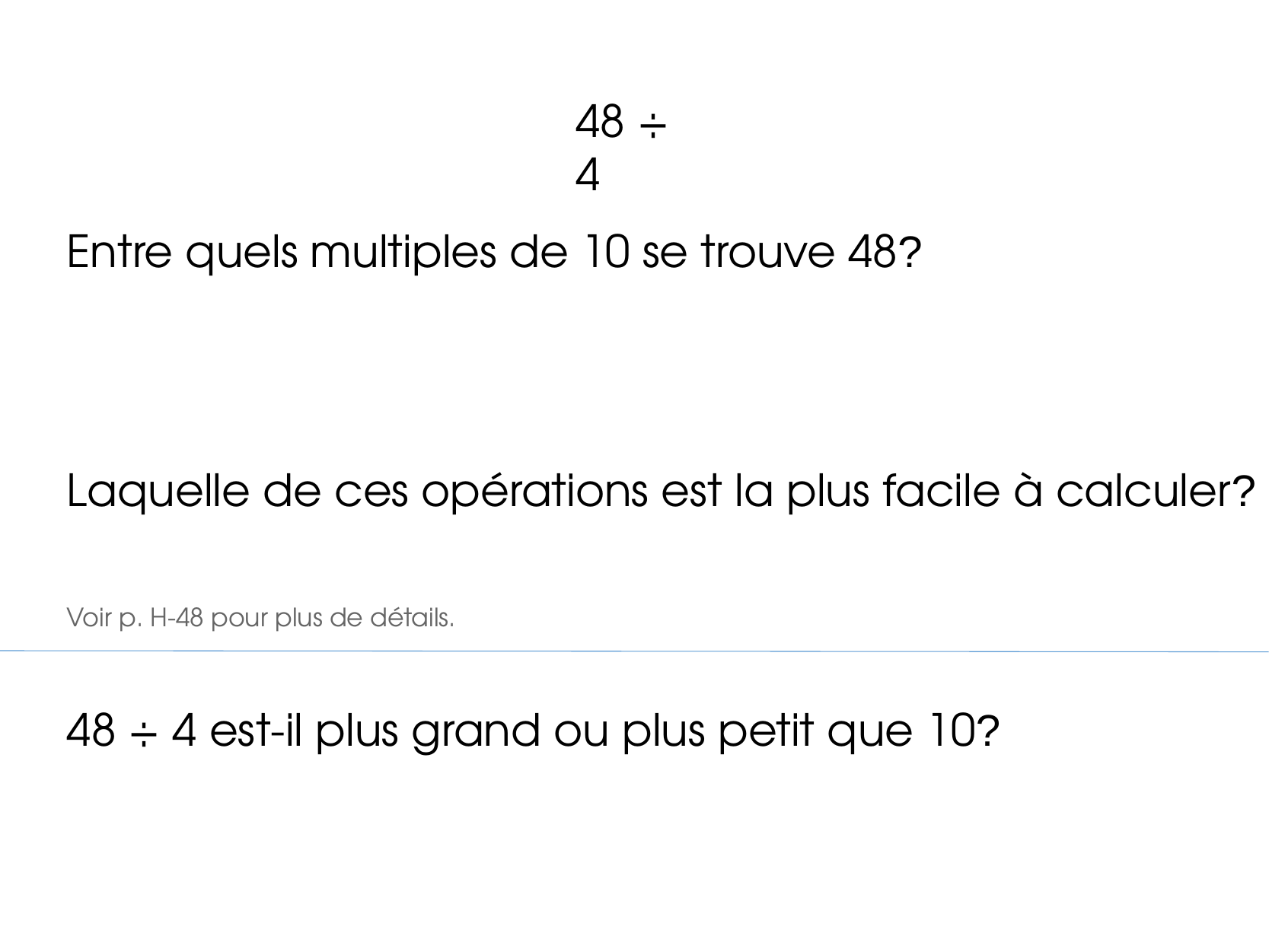

48 ÷ 4
Entre quels multiples de 10 se trouve 48?
Laquelle de ces opérations est la plus facile à calculer?
Voir p. H-48 pour plus de détails.
48 ÷ 4 est-il plus grand ou plus petit que 10?